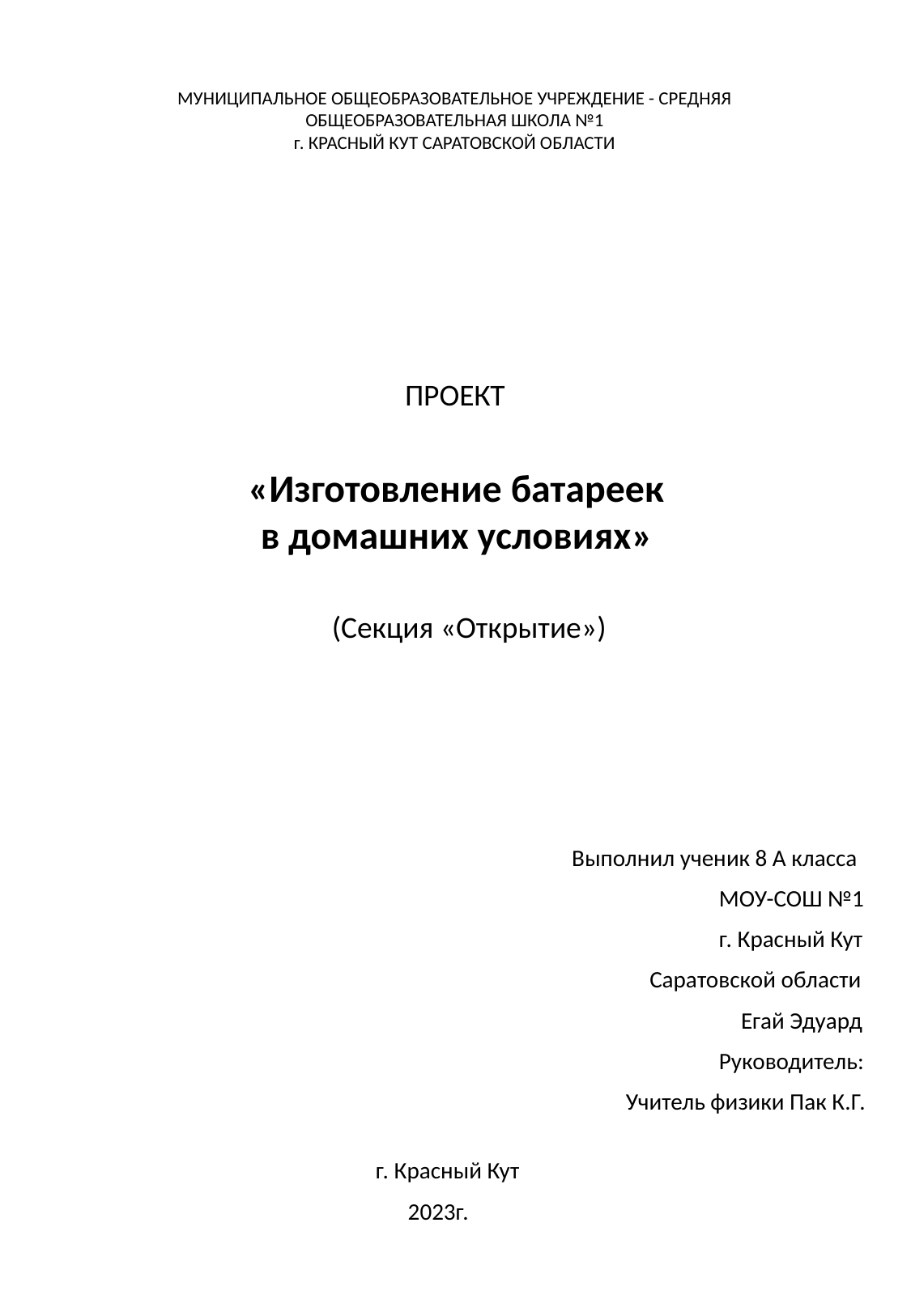

МУНИЦИПАЛЬНОЕ ОБЩЕОБРАЗОВАТЕЛЬНОЕ УЧРЕЖДЕНИЕ - СРЕДНЯЯ ОБЩЕОБРАЗОВАТЕЛЬНАЯ ШКОЛА №1
г. КРАСНЫЙ КУТ САРАТОВСКОЙ ОБЛАСТИ
ПРОЕКТ
«Изготовление батареек в домашних условиях»
(Секция «Открытие»)
Выполнил ученик 8 А класса
МОУ-СОШ №1
г. Красный Кут
Саратовской области
Егай Эдуард
Руководитель:
Учитель физики Пак К.Г.
г. Красный Кут
2023г.